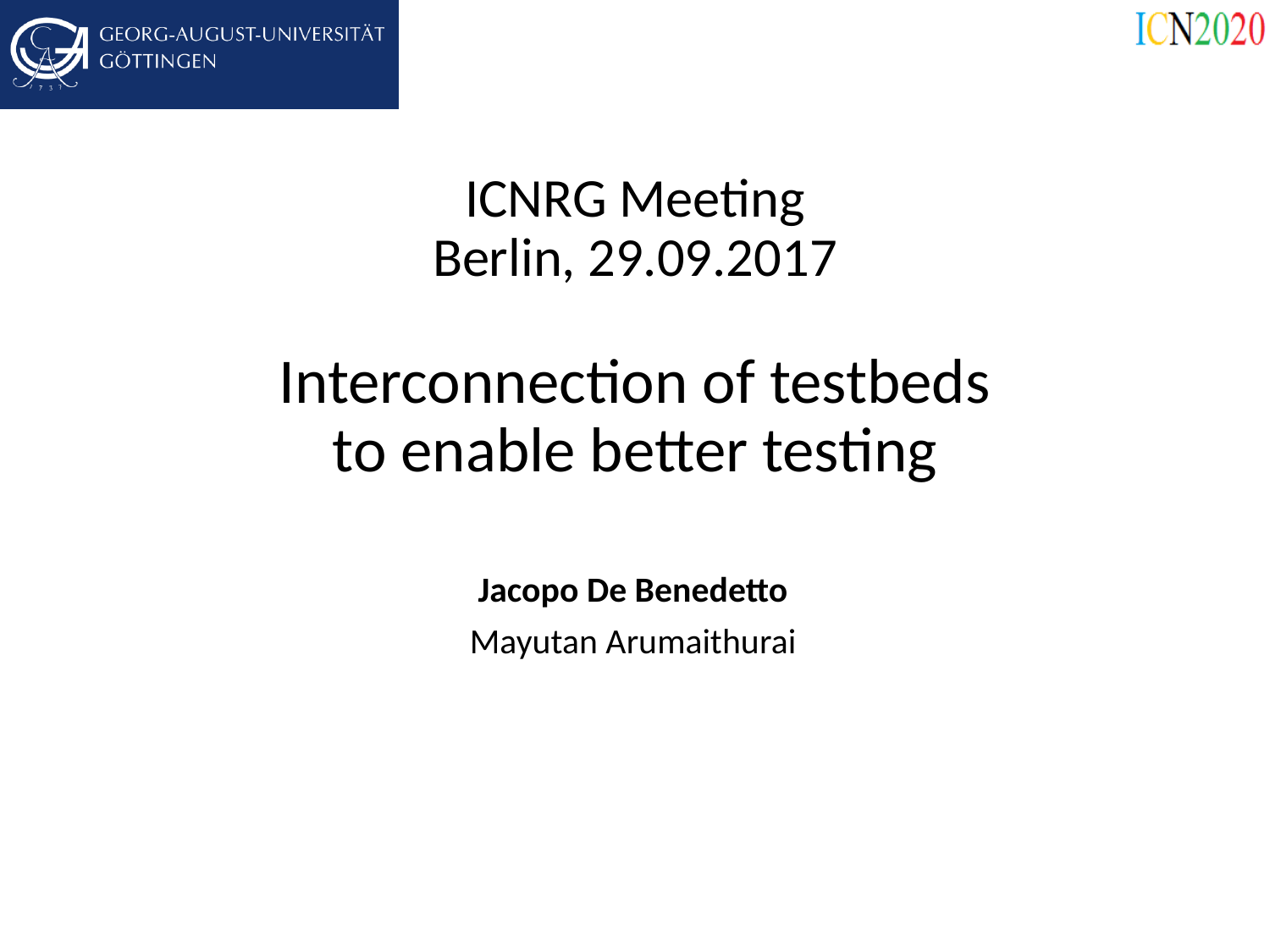

# ICNRG Meeting Berlin, 29.09.2017 Interconnection of testbeds to enable better testing

Jacopo De Benedetto
Mayutan Arumaithurai